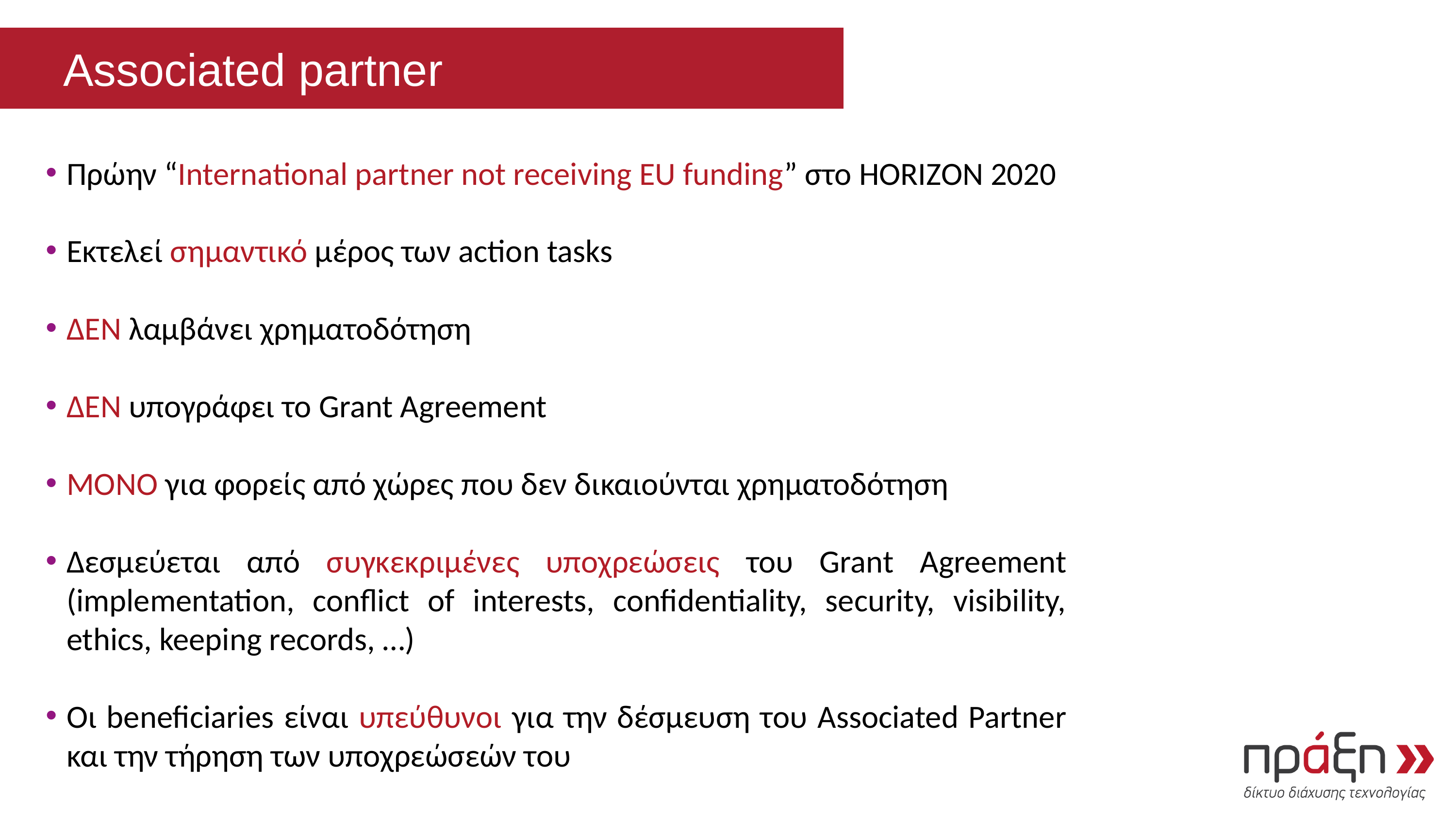

Associated partner
Πρώην “International partner not receiving EU funding” στο HORIZON 2020

Εκτελεί σημαντικό μέρος των action tasks

ΔΕΝ λαμβάνει χρηματοδότηση

ΔΕΝ υπογράφει το Grant Agreement

ΜΟΝΟ για φορείς από χώρες που δεν δικαιούνται χρηματοδότηση

Δεσμεύεται από συγκεκριμένες υποχρεώσεις του Grant Agreement (implementation, conflict of interests, confidentiality, security, visibility, ethics, keeping records, …)

Οι beneficiaries είναι υπεύθυνοι για την δέσμευση του Associated Partner και την τήρηση των υποχρεώσεών του